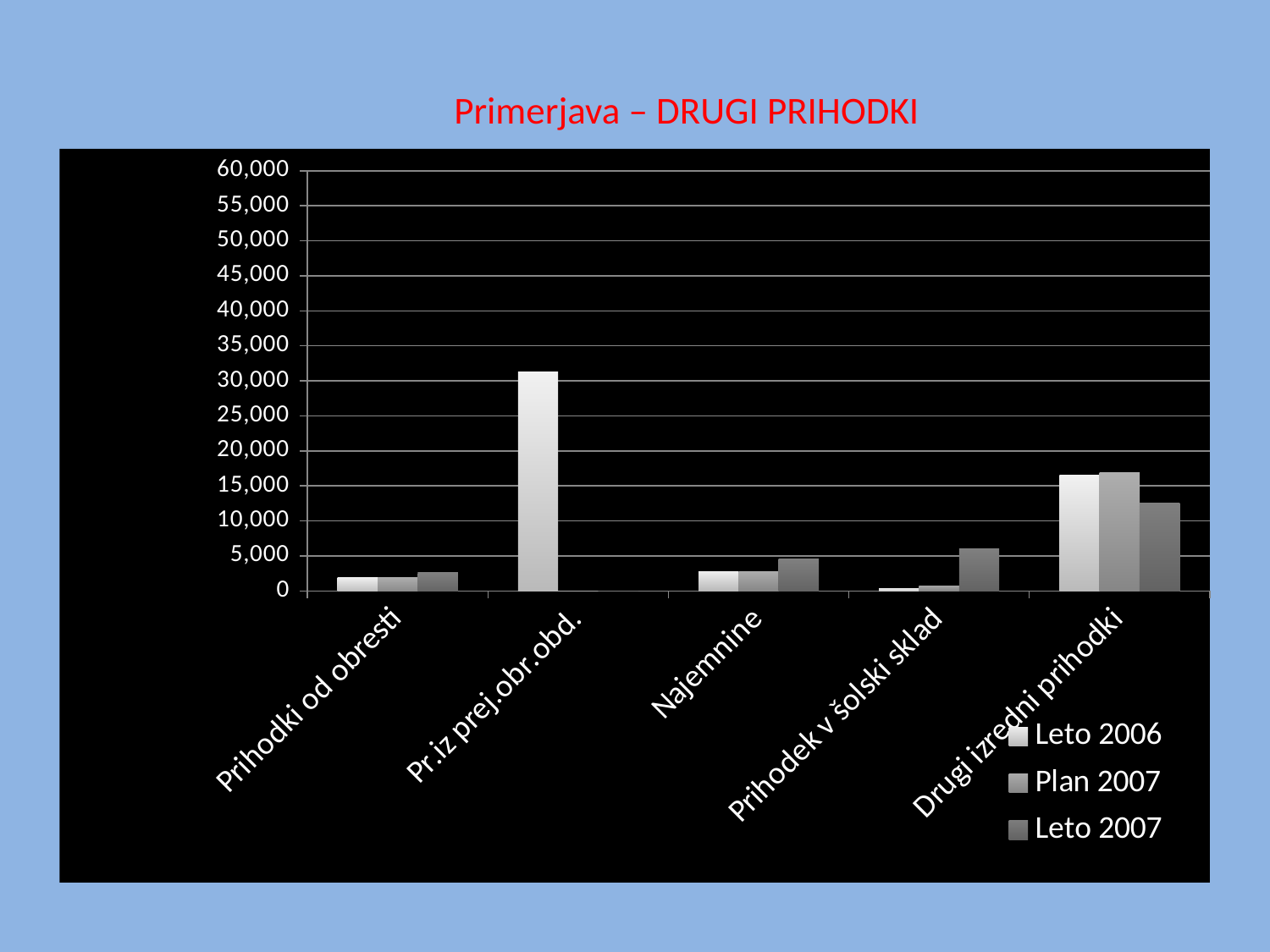

# Primerjava – DRUGI PRIHODKI

### Chart

| Category | Leto 2006 | Plan 2007 | Leto 2007 |
|---|---|---|---|
| Prihodki od obresti | 1898.22 | 1938.08 | 2633.4 |
| Pr.iz prej.obr.obd. | 31251.04 | 0.0 | 0.0 |
| Najemnine | 2701.9900000000002 | 2758.73 | 4518.85 |
| Prihodek v šolski sklad | 385.94 | 667.6700000000004 | 5966.03 |
| Drugi izredni prihodki | 16547.68 | 16895.18 | 12552.81 |